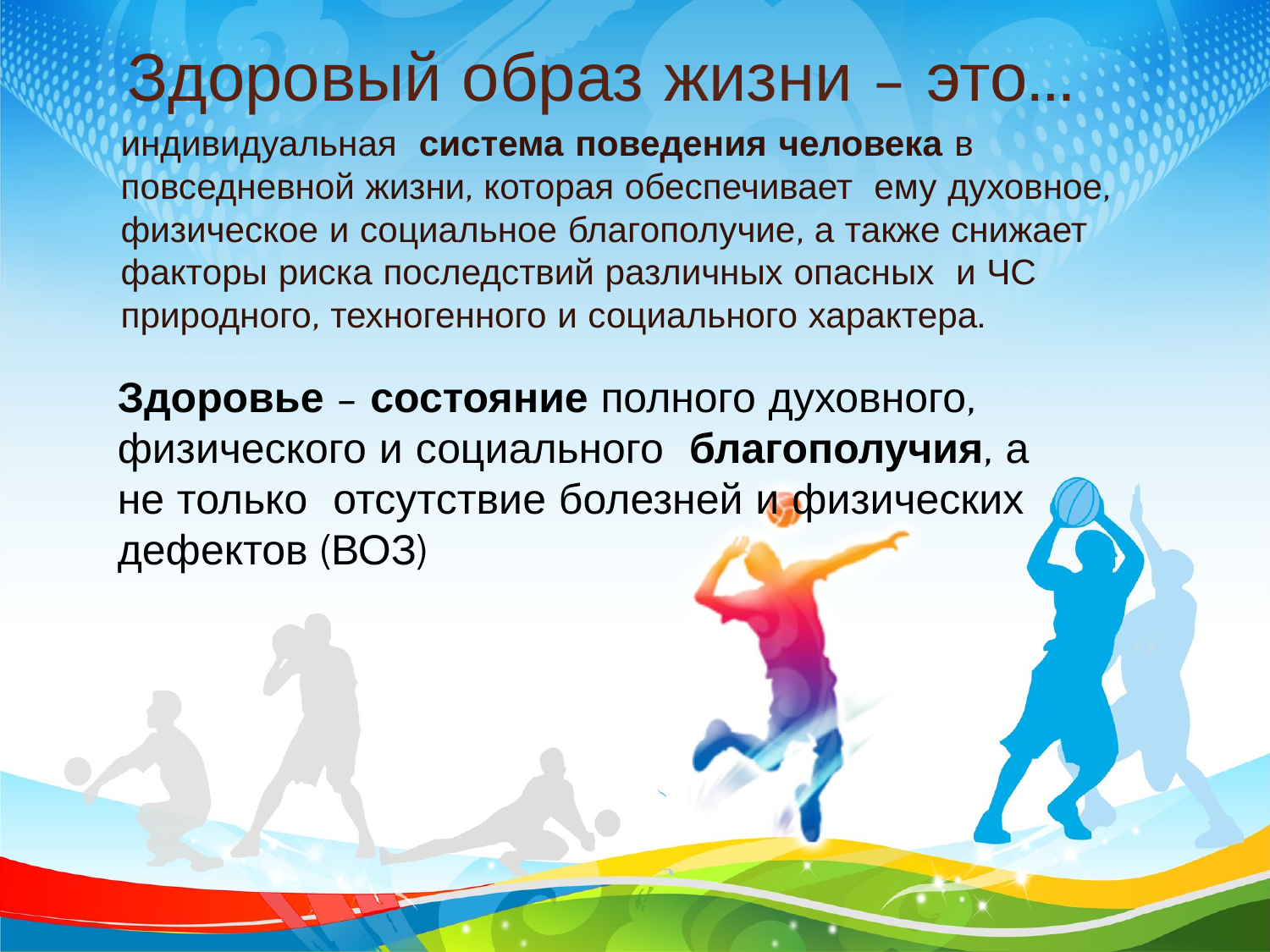

# Здоровый образ жизни – это…
индивидуальная  система поведения человека в повседневной жизни, которая обеспечивает  ему духовное, физическое и социальное благополучие, а также снижает факторы риска последствий различных опасных  и ЧС природного, техногенного и социального характера.

Здоровье – состояние полного духовного, физического и социального  благополучия, а не только  отсутствие болезней и физических дефектов (ВОЗ)